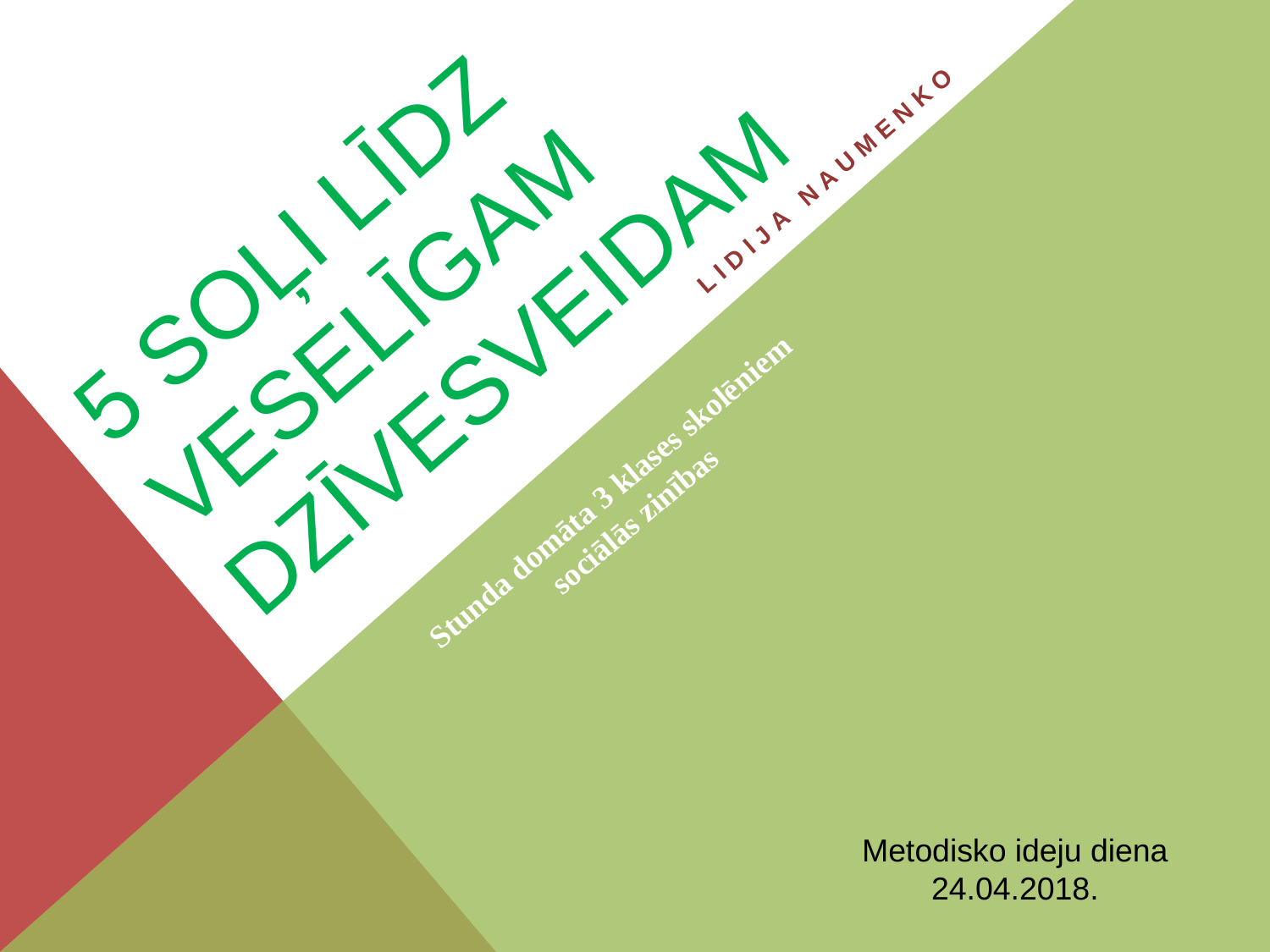

# 5 soļi līdz veselīgam dzīvesveidam
Lidija Naumenko
Stunda domāta 3 klases skolēniem
sociālās zinības
Metodisko ideju diena
24.04.2018.